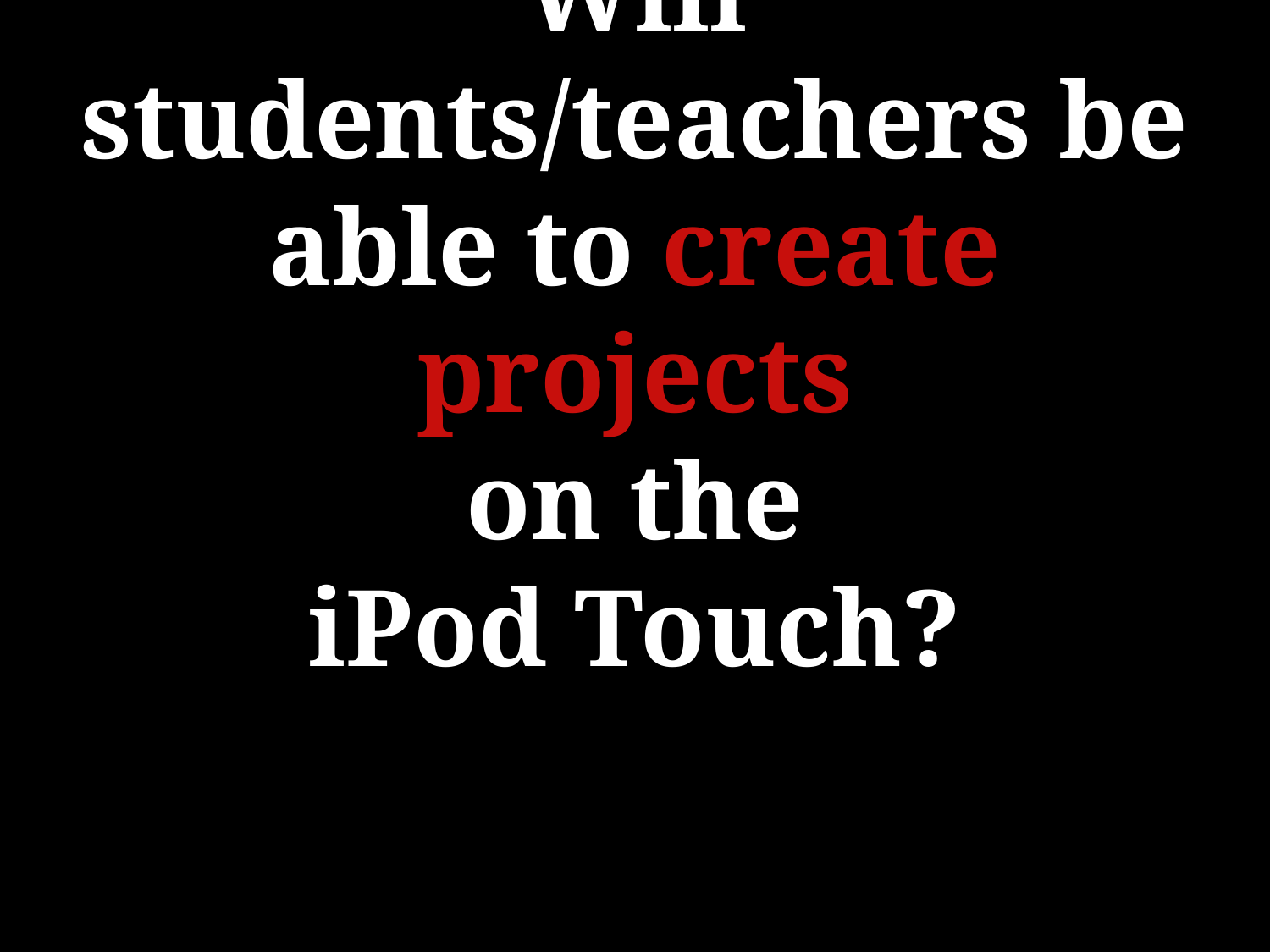

# Will students/teachers be able to create projects on the iPod Touch?